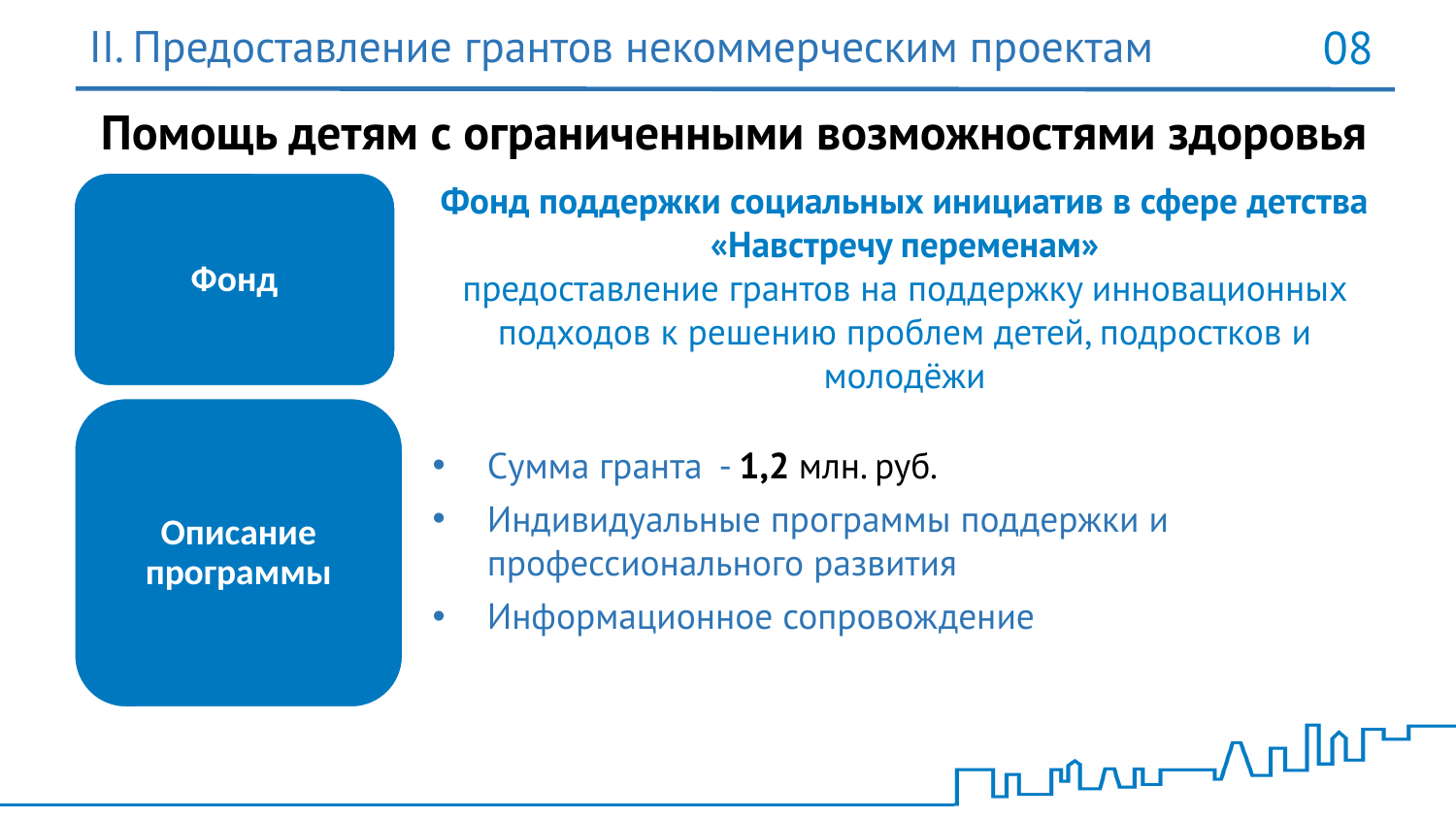

# II. Предоставление грантов некоммерческим проектам
08
Помощь детям с ограниченными возможностями здоровья
Фонд поддержки социальных инициатив в сфере детства «Навстречу переменам»
предоставление грантов на поддержку инновационных подходов к решению проблем детей, подростков и молодёжи

Фонд

Описание программы
Сумма гранта  - 1,2 млн. руб.
Индивидуальные программы поддержки и профессионального развития
Информационное сопровождение